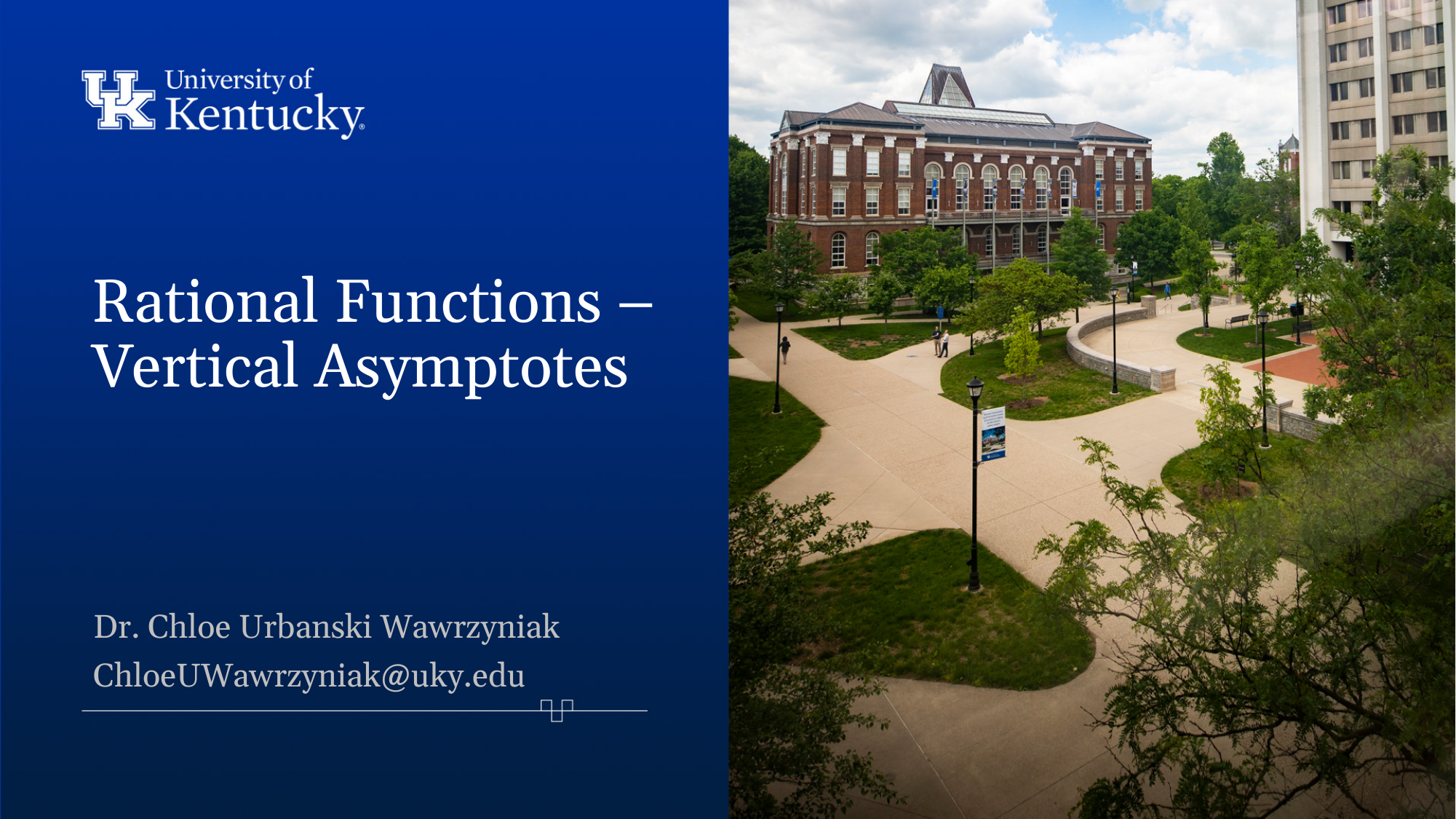

# Rational Functions – Vertical Asymptotes
Dr. Chloe Urbanski Wawrzyniak
ChloeUWawrzyniak@uky.edu